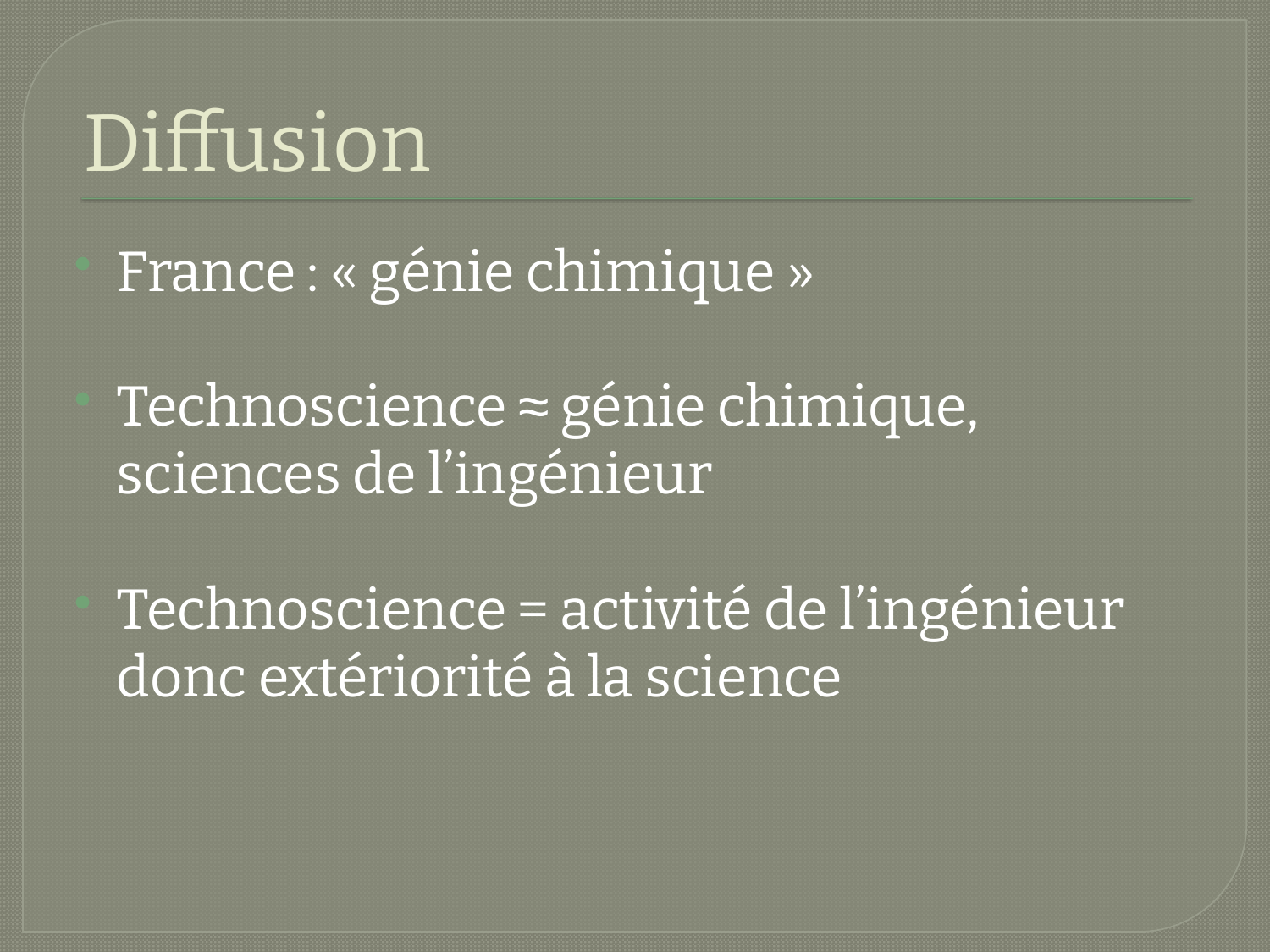

# Diffusion
France : « génie chimique »

Technoscience ≈ génie chimique, sciences de l’ingénieur

Technoscience = activité de l’ingénieur donc extériorité à la science